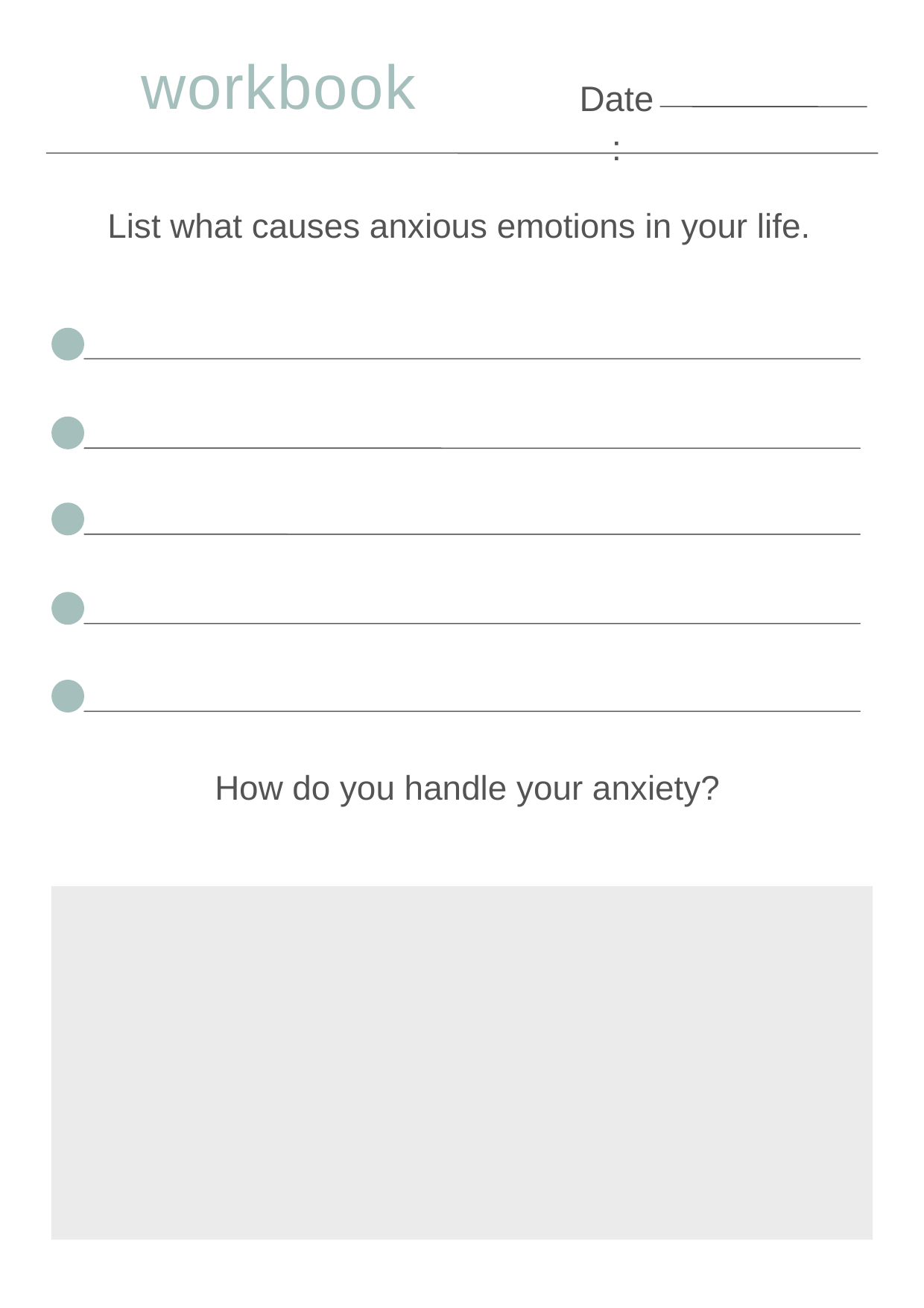

workbook
Date:

List what causes anxious emotions in your life.

How do you handle your anxiety?